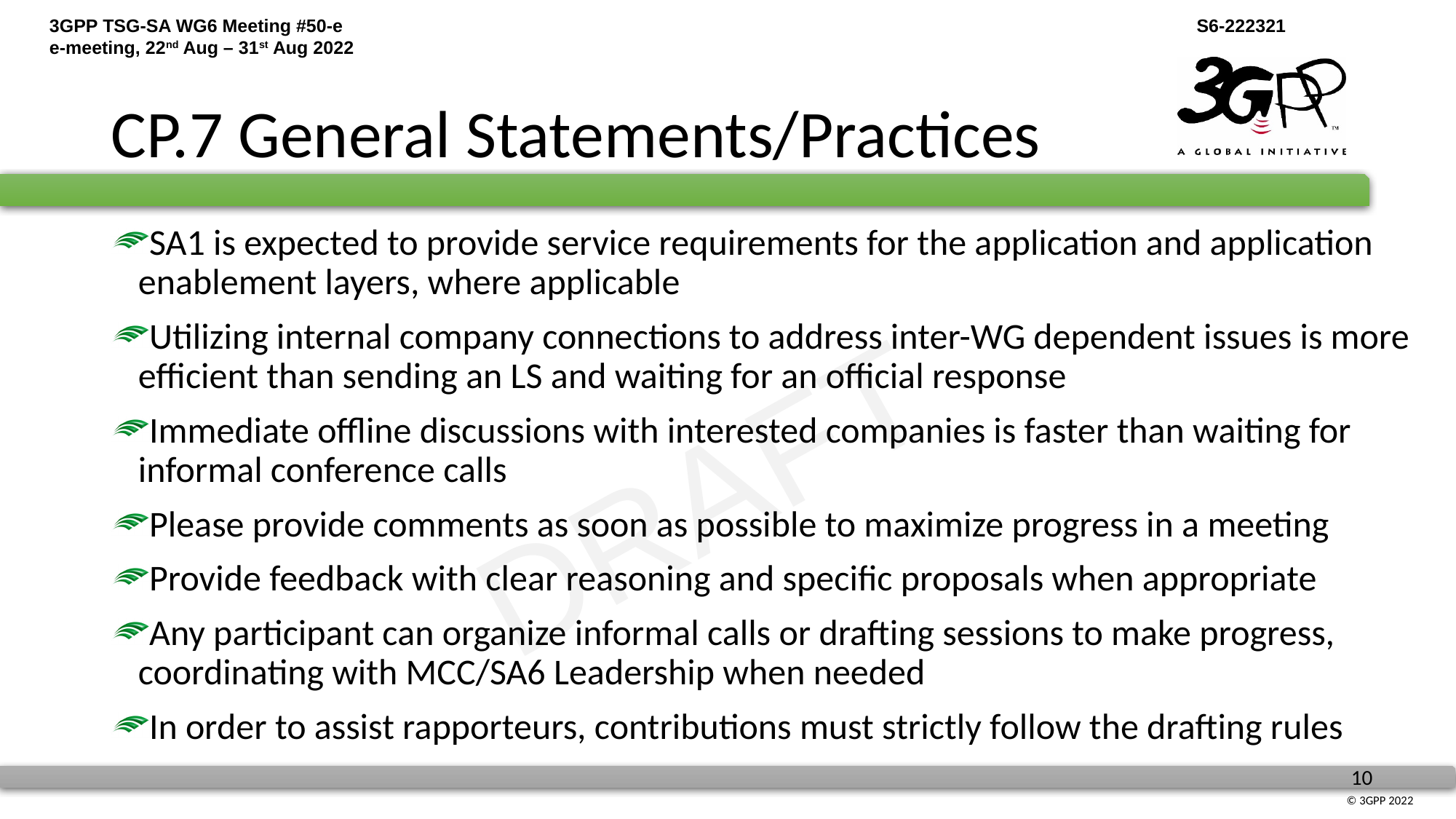

# CP.7 General Statements/Practices
SA1 is expected to provide service requirements for the application and application enablement layers, where applicable
Utilizing internal company connections to address inter-WG dependent issues is more efficient than sending an LS and waiting for an official response
Immediate offline discussions with interested companies is faster than waiting for informal conference calls
Please provide comments as soon as possible to maximize progress in a meeting
Provide feedback with clear reasoning and specific proposals when appropriate
Any participant can organize informal calls or drafting sessions to make progress, coordinating with MCC/SA6 Leadership when needed
In order to assist rapporteurs, contributions must strictly follow the drafting rules